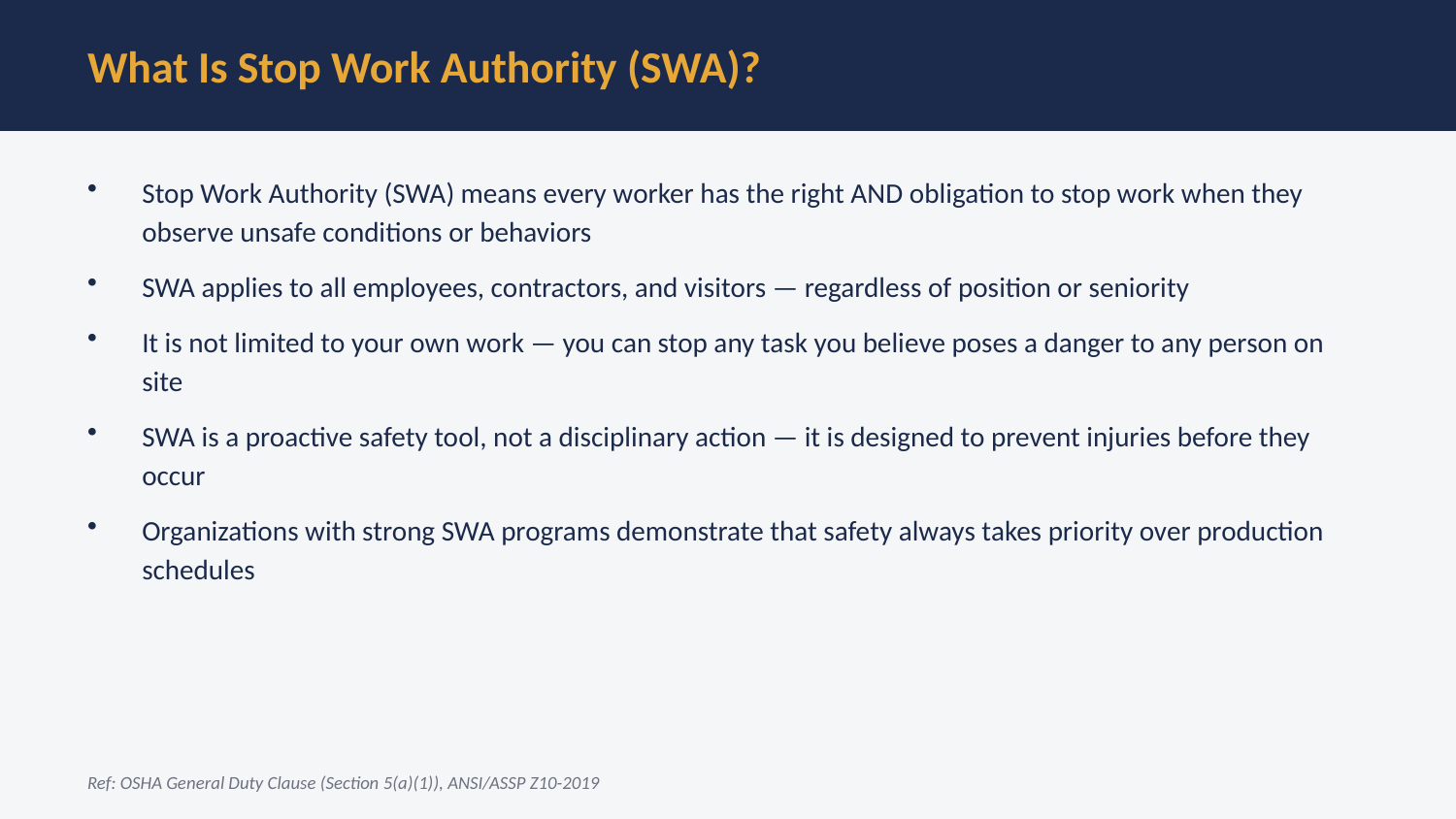

What Is Stop Work Authority (SWA)?
Stop Work Authority (SWA) means every worker has the right AND obligation to stop work when they observe unsafe conditions or behaviors
SWA applies to all employees, contractors, and visitors — regardless of position or seniority
It is not limited to your own work — you can stop any task you believe poses a danger to any person on site
SWA is a proactive safety tool, not a disciplinary action — it is designed to prevent injuries before they occur
Organizations with strong SWA programs demonstrate that safety always takes priority over production schedules
Ref: OSHA General Duty Clause (Section 5(a)(1)), ANSI/ASSP Z10-2019